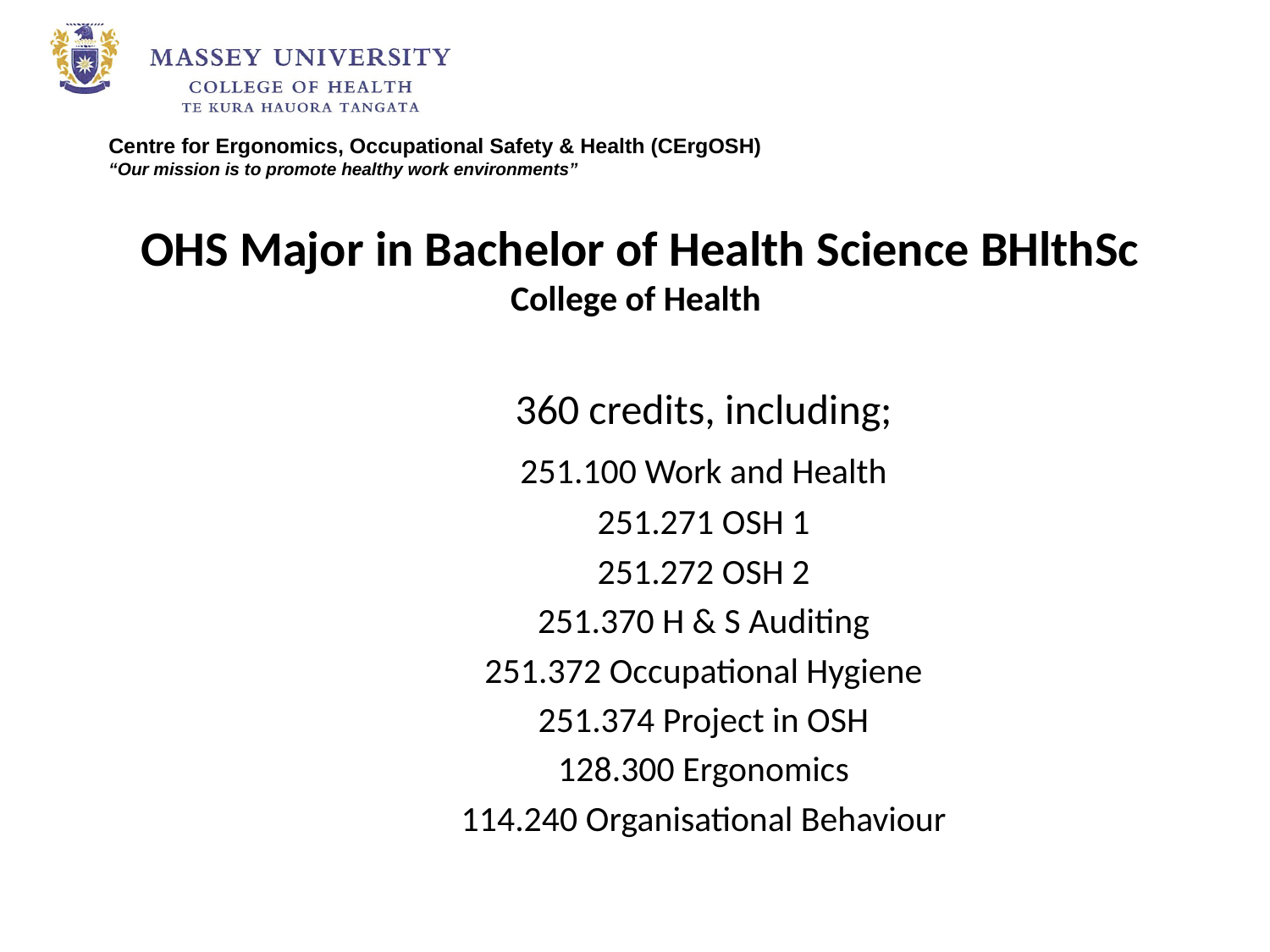

# OHS Major in Bachelor of Health Science BHlthSc College of Health
		360 credits, including;
		251.100 Work and Health
		251.271 OSH 1
		251.272 OSH 2
		251.370 H & S Auditing
		251.372 Occupational Hygiene
		251.374 Project in OSH
		128.300 Ergonomics
		114.240 Organisational Behaviour